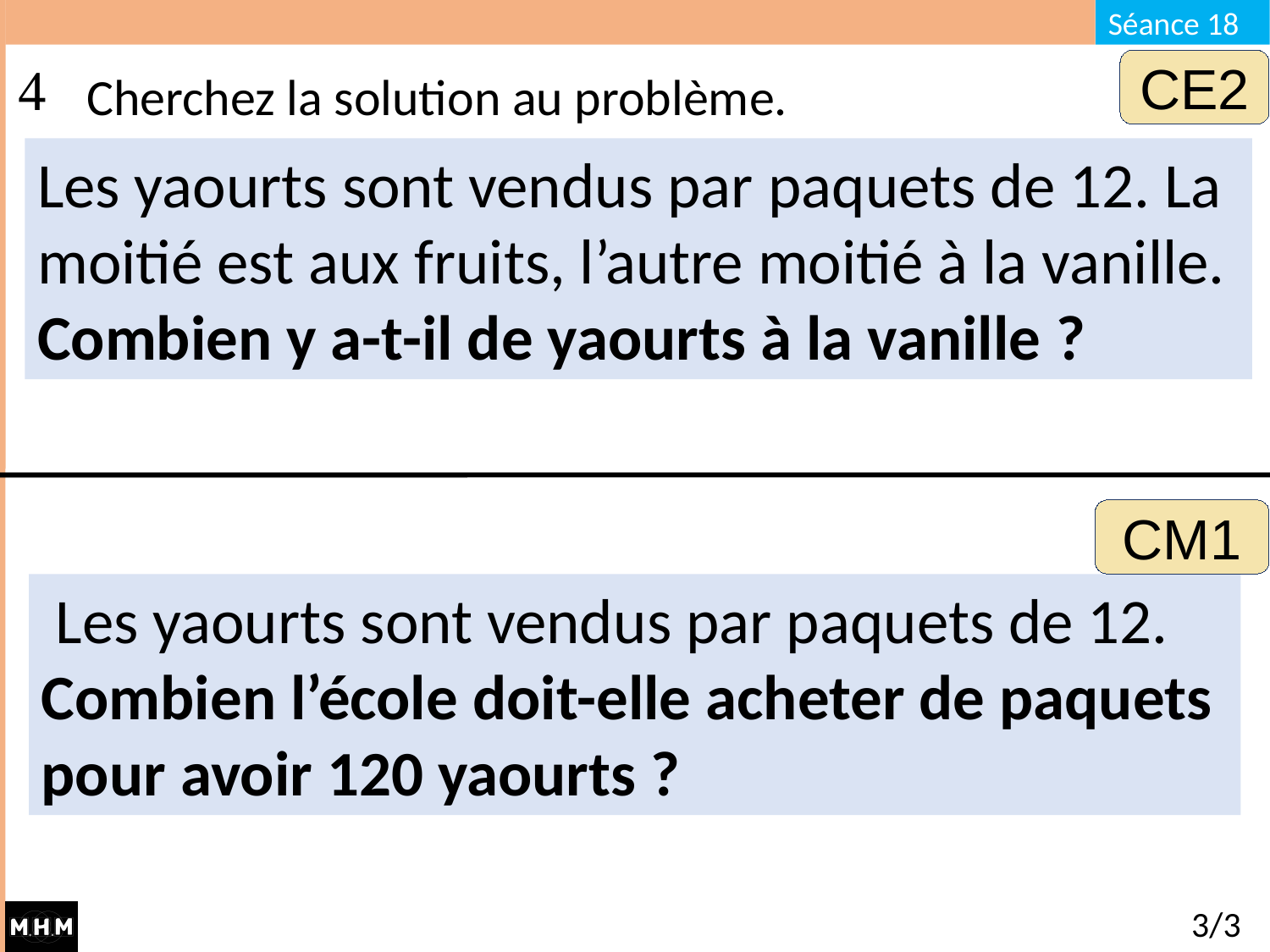

# Cherchez la solution au problème.
CE2
Les yaourts sont vendus par paquets de 12. La moitié est aux fruits, l’autre moitié à la vanille.
Combien y a-t-il de yaourts à la vanille ?

CM1
 Les yaourts sont vendus par paquets de 12.
Combien l’école doit-elle acheter de paquets pour avoir 120 yaourts ?
3/3